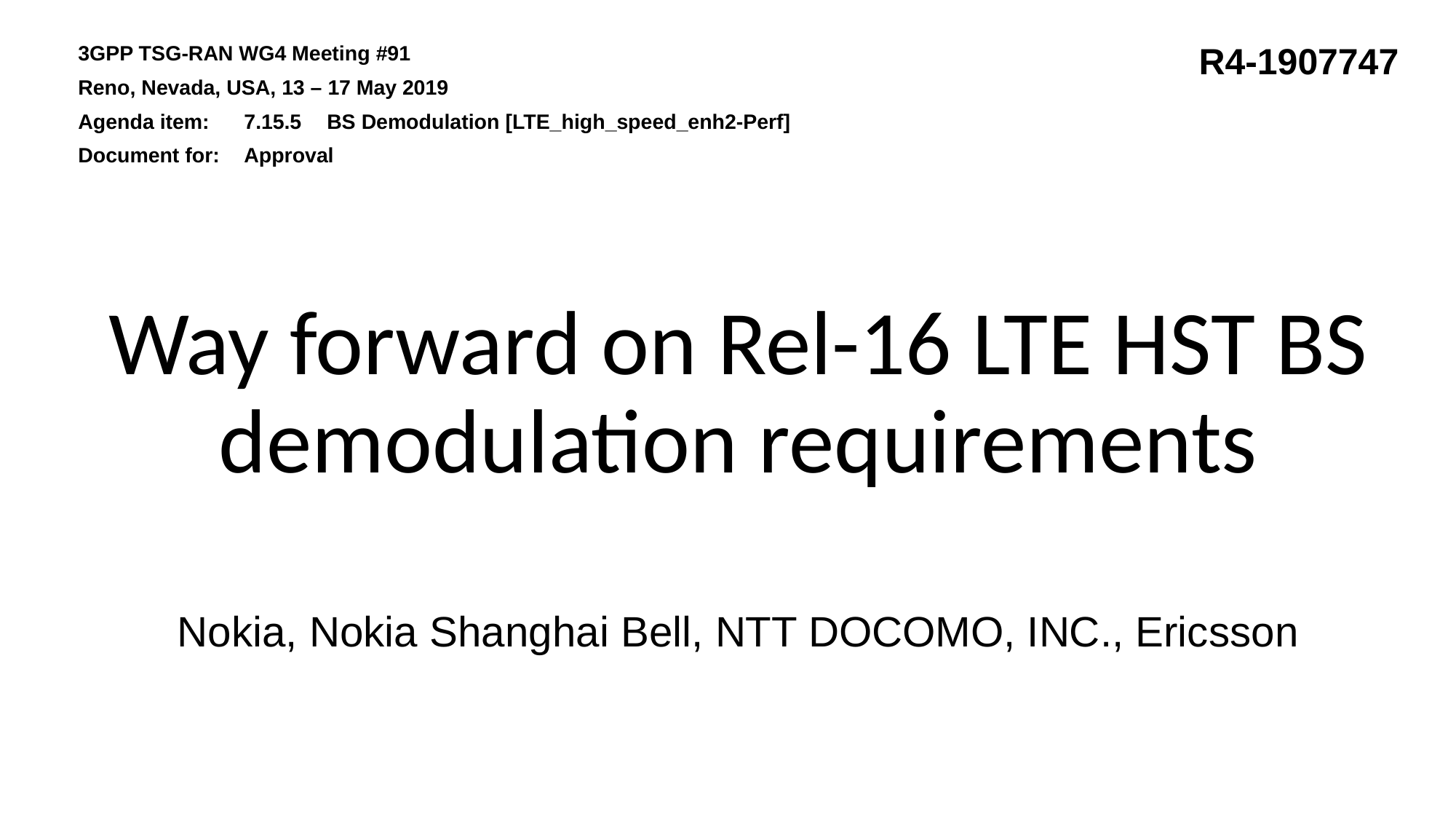

3GPP TSG-RAN WG4 Meeting #91
Reno, Nevada, USA, 13 – 17 May 2019
Agenda item:	7.15.5	BS Demodulation [LTE_high_speed_enh2-Perf]
Document for:	Approval
R4-1907747
# Way forward on Rel-16 LTE HST BS demodulation requirements
Nokia, Nokia Shanghai Bell, NTT DOCOMO, INC., Ericsson